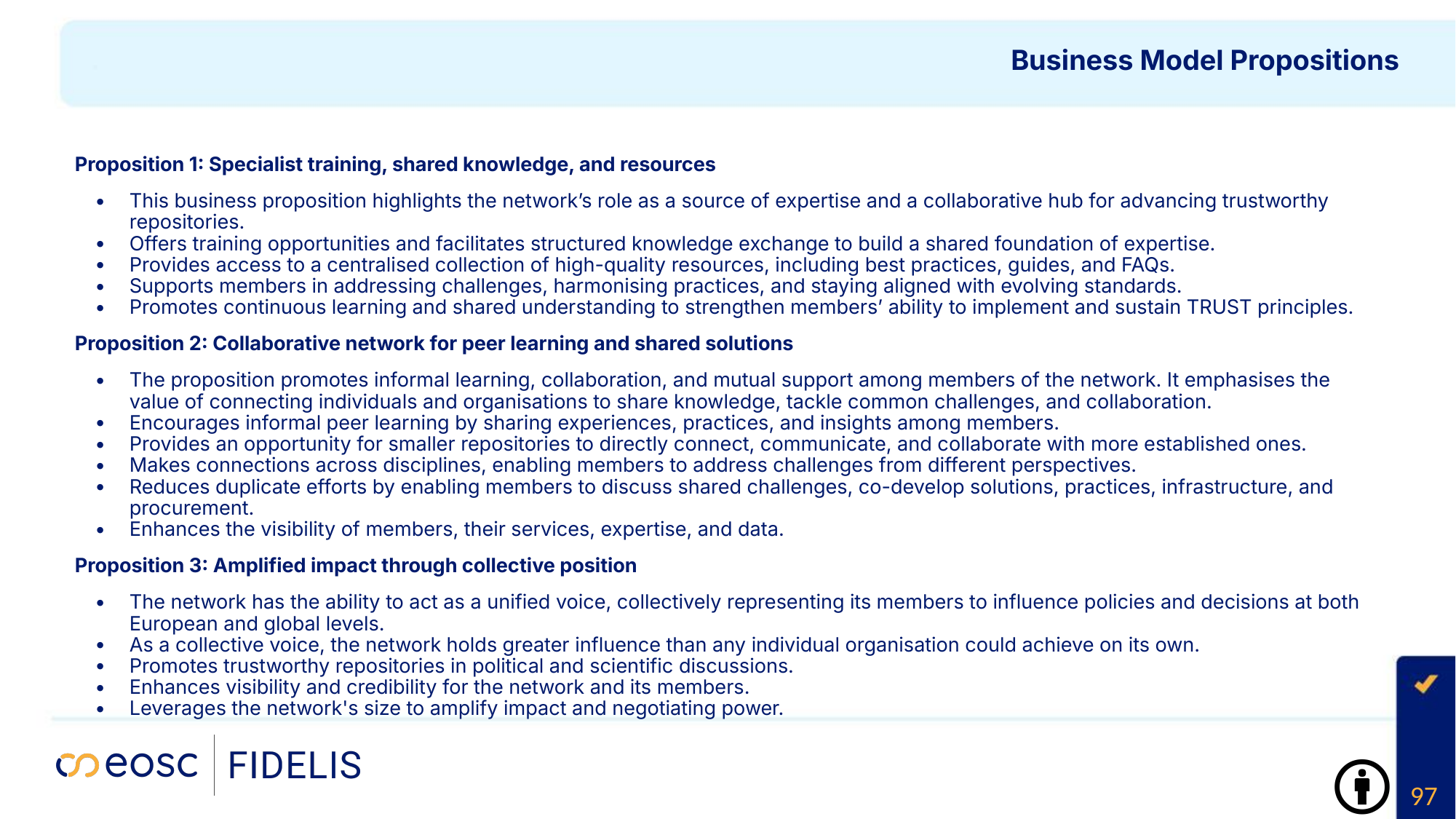

# Business Model Propositions
Proposition 1: Specialist training, shared knowledge, and resources
This business proposition highlights the network’s role as a source of expertise and a collaborative hub for advancing trustworthy repositories.
Offers training opportunities and facilitates structured knowledge exchange to build a shared foundation of expertise.
Provides access to a centralised collection of high-quality resources, including best practices, guides, and FAQs.
Supports members in addressing challenges, harmonising practices, and staying aligned with evolving standards.
Promotes continuous learning and shared understanding to strengthen members’ ability to implement and sustain TRUST principles.
Proposition 2: Collaborative network for peer learning and shared solutions
The proposition promotes informal learning, collaboration, and mutual support among members of the network. It emphasises the value of connecting individuals and organisations to share knowledge, tackle common challenges, and collaboration.
Encourages informal peer learning by sharing experiences, practices, and insights among members.
Provides an opportunity for smaller repositories to directly connect, communicate, and collaborate with more established ones.
Makes connections across disciplines, enabling members to address challenges from different perspectives.
Reduces duplicate efforts by enabling members to discuss shared challenges, co-develop solutions, practices, infrastructure, and procurement.
Enhances the visibility of members, their services, expertise, and data.
Proposition 3: Amplified impact through collective position
The network has the ability to act as a unified voice, collectively representing its members to influence policies and decisions at both European and global levels.
As a collective voice, the network holds greater influence than any individual organisation could achieve on its own.
Promotes trustworthy repositories in political and scientific discussions.
Enhances visibility and credibility for the network and its members.
Leverages the network's size to amplify impact and negotiating power.